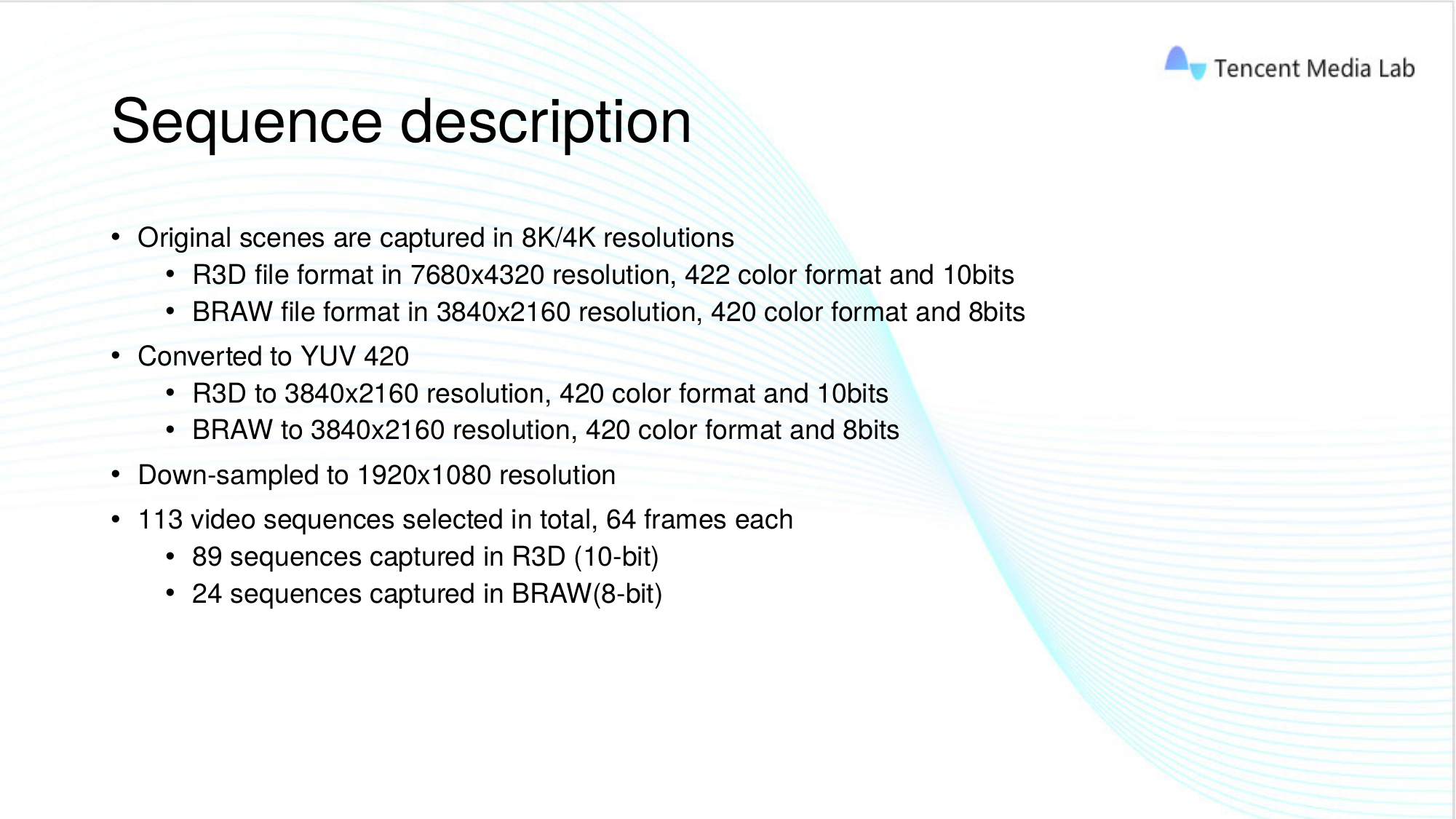

# Sequence description
Original scenes are captured in 8K/4K resolutions
R3D file format in 7680x4320 resolution, 422 color format and 10bits
BRAW file format in 3840x2160 resolution, 420 color format and 8bits
Converted to YUV 420
R3D to 3840x2160 resolution, 420 color format and 10bits
BRAW to 3840x2160 resolution, 420 color format and 8bits
Down-sampled to 1920x1080 resolution
113 video sequences selected in total, 64 frames each
89 sequences captured in R3D (10-bit)
24 sequences captured in BRAW(8-bit)